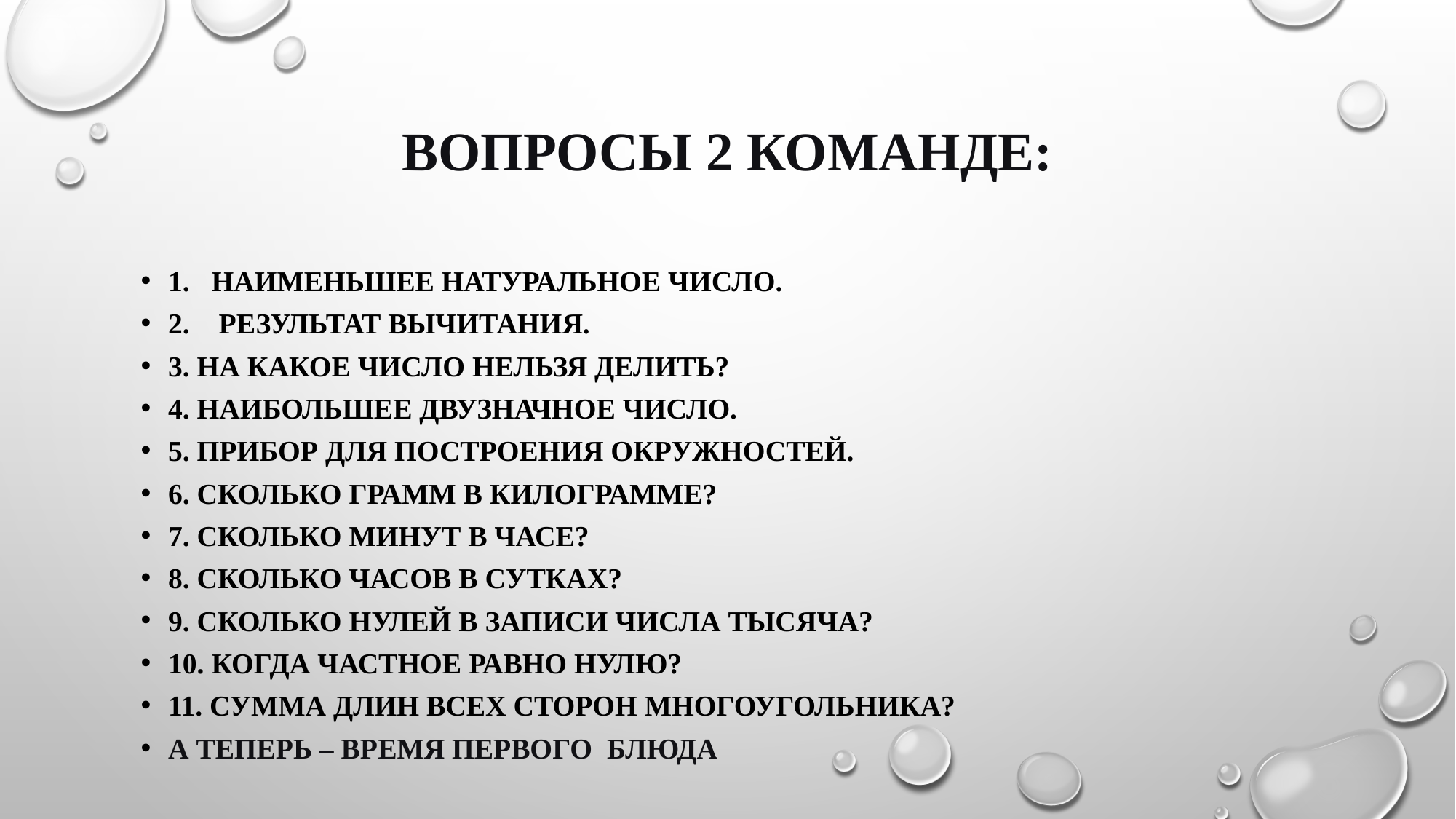

# Вопросы 2 команде:
1.   Наименьшее натуральное число.
2.    Результат вычитания.
3. На какое число нельзя делить?
4. Наибольшее двузначное число.
5. Прибор для построения окружностей.
6. Сколько грамм в килограмме?
7. Сколько минут в часе?
8. Сколько часов в сутках?
9. Сколько нулей в записи числа тысяча?
10. Когда частное равно нулю?
11. Сумма длин всех сторон многоугольника?
А теперь – время первого  блюда